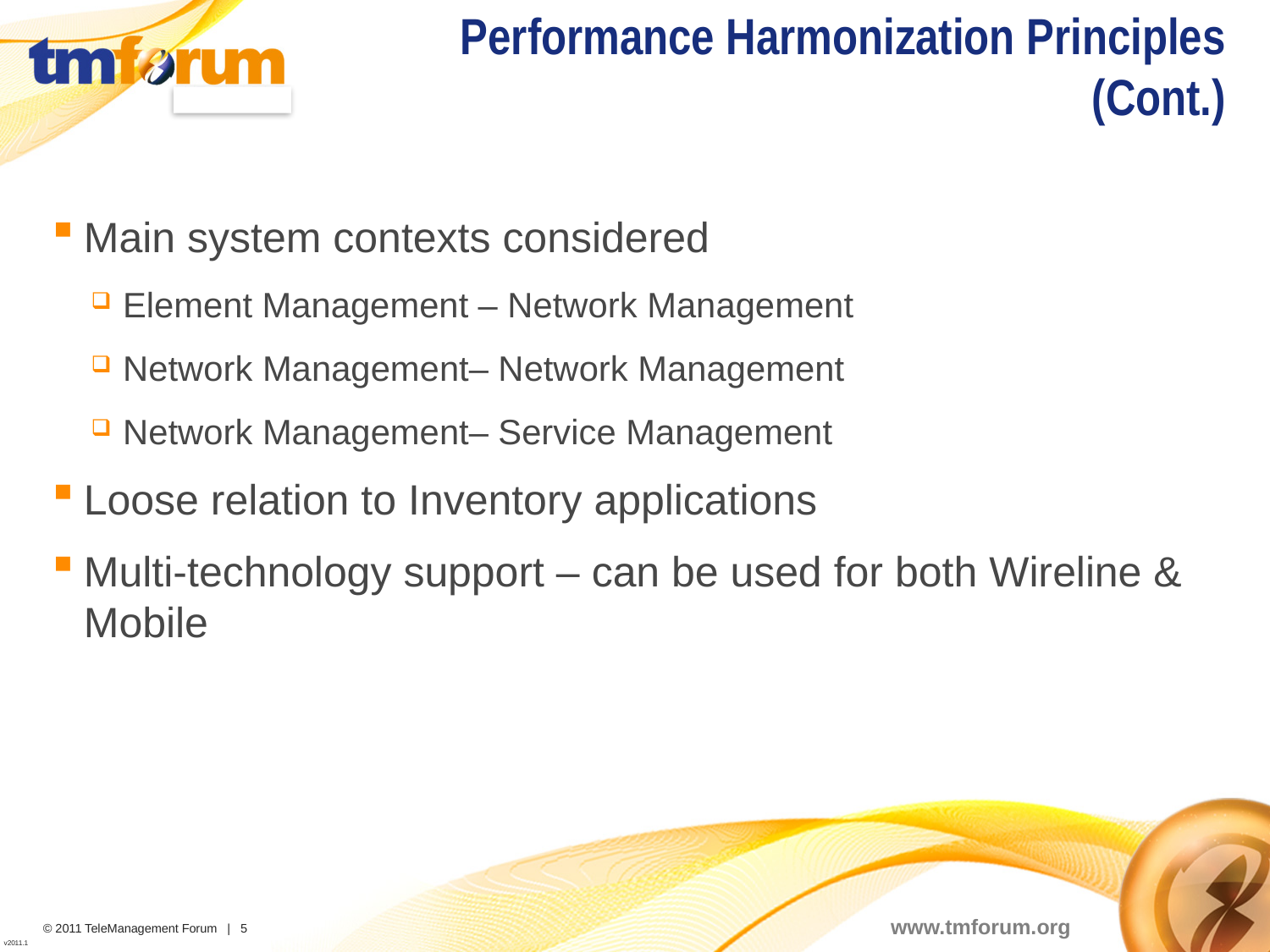

# Performance Harmonization Principles (Cont.)
Main system contexts considered
Element Management – Network Management
Network Management– Network Management
Network Management– Service Management
Loose relation to Inventory applications
Multi-technology support – can be used for both Wireline & Mobile